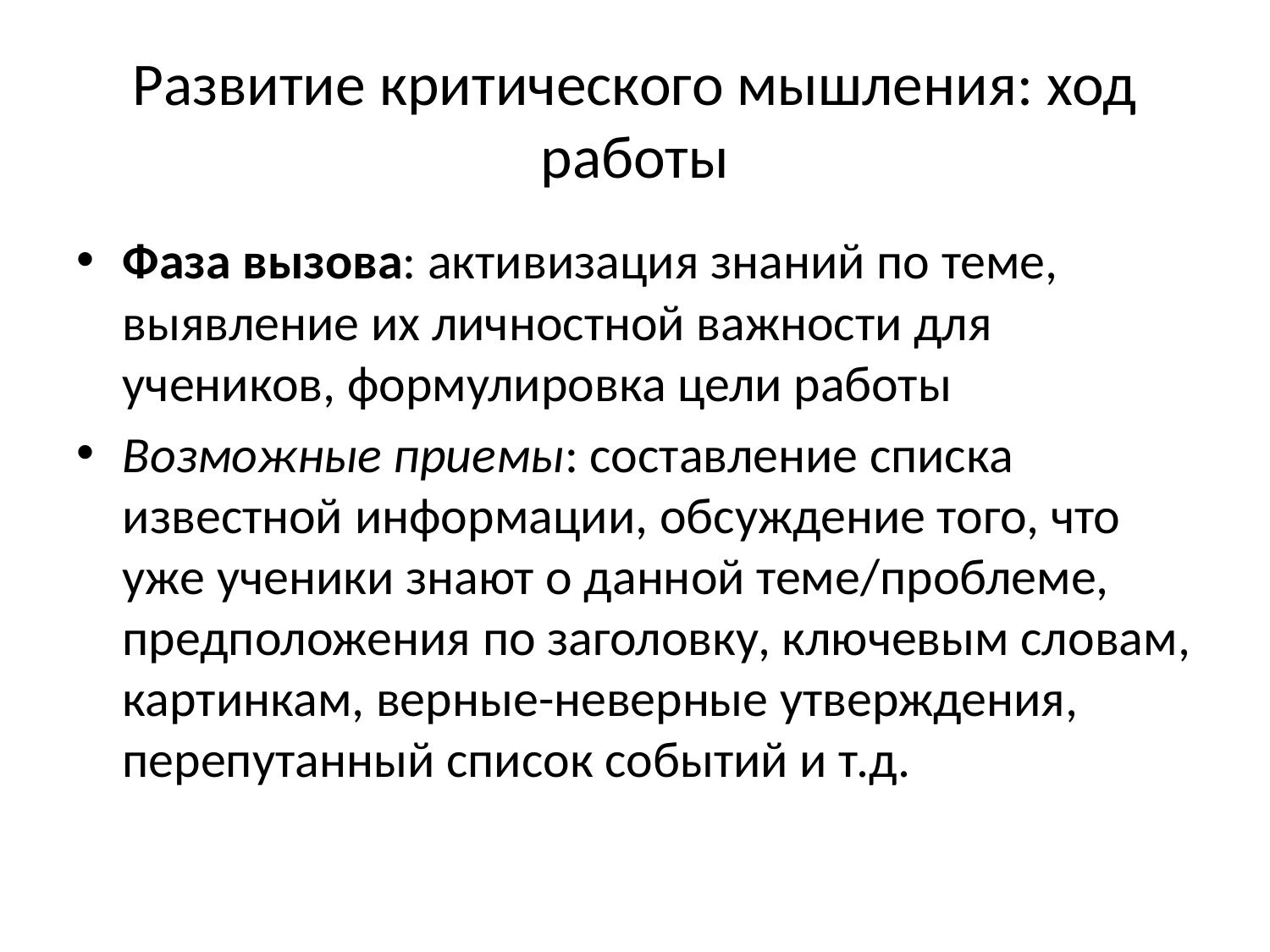

# Развитие критического мышления: ход работы
Фаза вызова: активизация знаний по теме, выявление их личностной важности для учеников, формулировка цели работы
Возможные приемы: составление списка известной информации, обсуждение того, что уже ученики знают о данной теме/проблеме, предположения по заголовку, ключевым словам, картинкам, верные-неверные утверждения, перепутанный список событий и т.д.